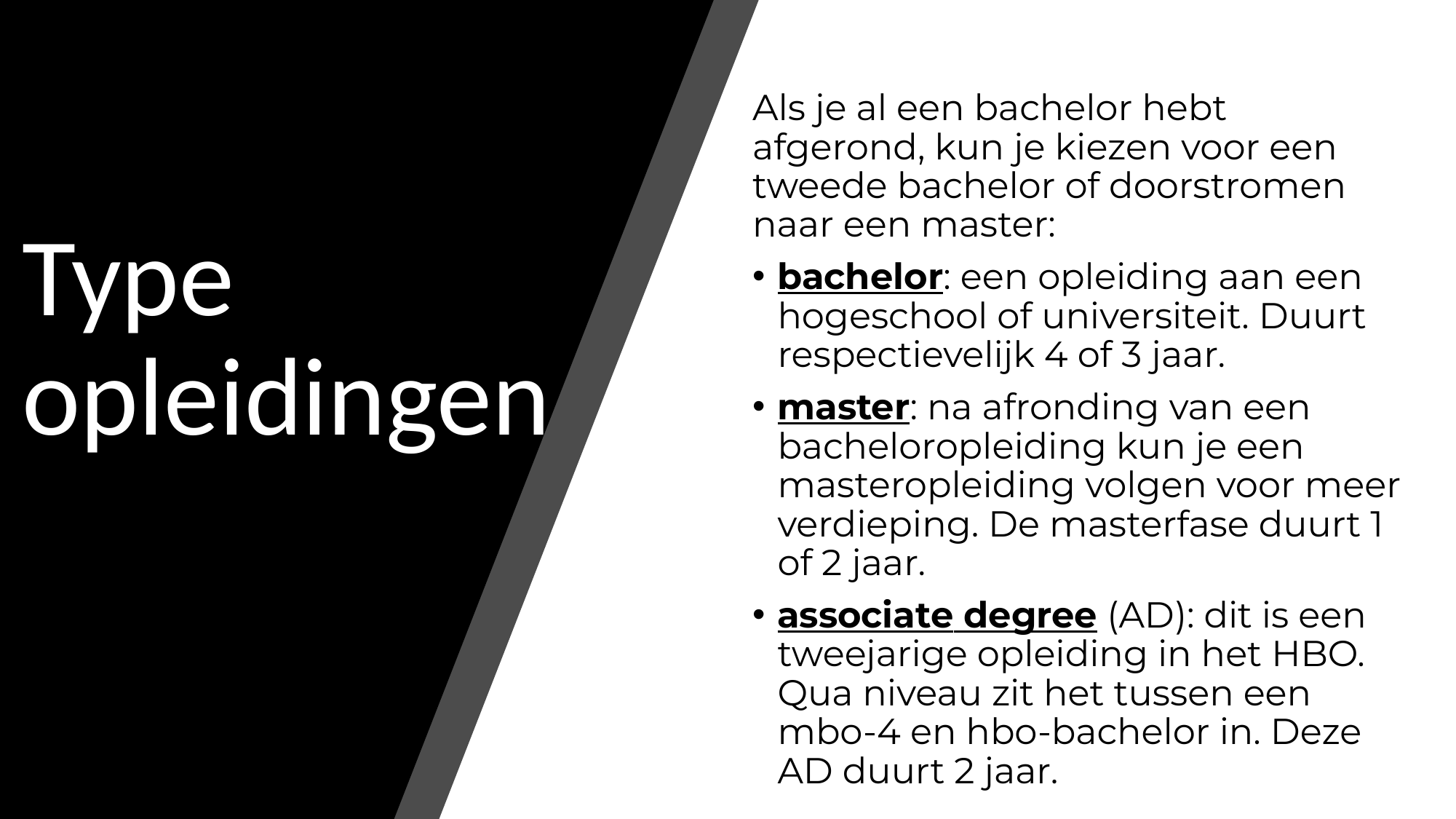

Als je al een bachelor hebt afgerond, kun je kiezen voor een tweede bachelor of doorstromen naar een master:
bachelor: een opleiding aan een hogeschool of universiteit. Duurt respectievelijk 4 of 3 jaar.
master: na afronding van een bacheloropleiding kun je een masteropleiding volgen voor meer verdieping. De masterfase duurt 1 of 2 jaar.
associate degree (AD): dit is een tweejarige opleiding in het HBO. Qua niveau zit het tussen een mbo-4 en hbo-bachelor in. Deze AD duurt 2 jaar.

# Type opleidingen